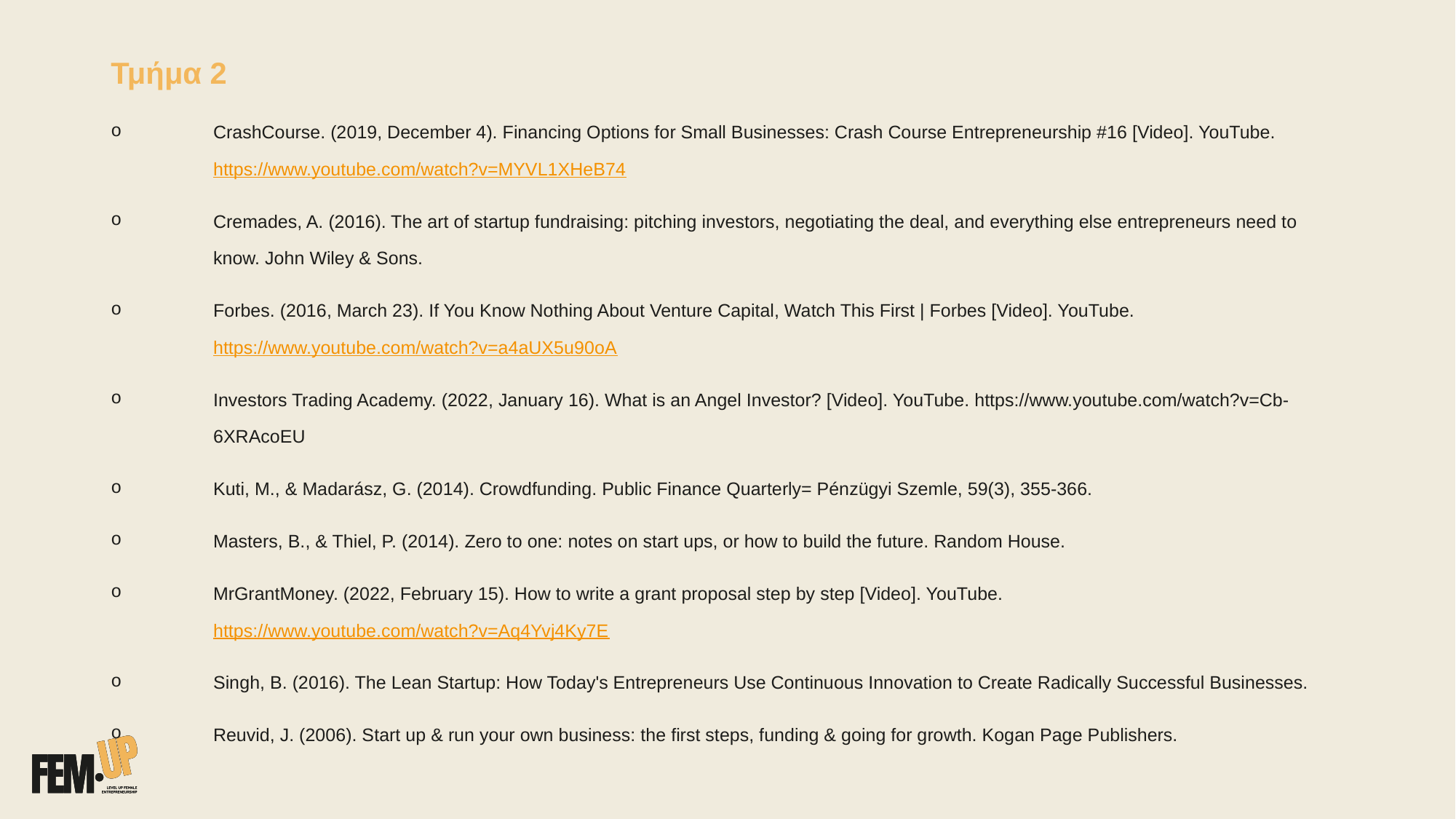

Τμήμα 2
CrashCourse. (2019, December 4). Financing Options for Small Businesses: Crash Course Entrepreneurship #16 [Video]. YouTube. https://www.youtube.com/watch?v=MYVL1XHeB74
Cremades, A. (2016). The art of startup fundraising: pitching investors, negotiating the deal, and everything else entrepreneurs need to know. John Wiley & Sons.
Forbes. (2016, March 23). If You Know Nothing About Venture Capital, Watch This First | Forbes [Video]. YouTube. https://www.youtube.com/watch?v=a4aUX5u90oA
Investors Trading Academy. (2022, January 16). What is an Angel Investor? [Video]. YouTube. https://www.youtube.com/watch?v=Cb-6XRAcoEU
Kuti, M., & Madarász, G. (2014). Crowdfunding. Public Finance Quarterly= Pénzügyi Szemle, 59(3), 355-366.
Masters, B., & Thiel, P. (2014). Zero to one: notes on start ups, or how to build the future. Random House.
MrGrantMoney. (2022, February 15). How to write a grant proposal step by step [Video]. YouTube. https://www.youtube.com/watch?v=Aq4Yvj4Ky7E
Singh, B. (2016). The Lean Startup: How Today's Entrepreneurs Use Continuous Innovation to Create Radically Successful Businesses.
Reuvid, J. (2006). Start up & run your own business: the first steps, funding & going for growth. Kogan Page Publishers.